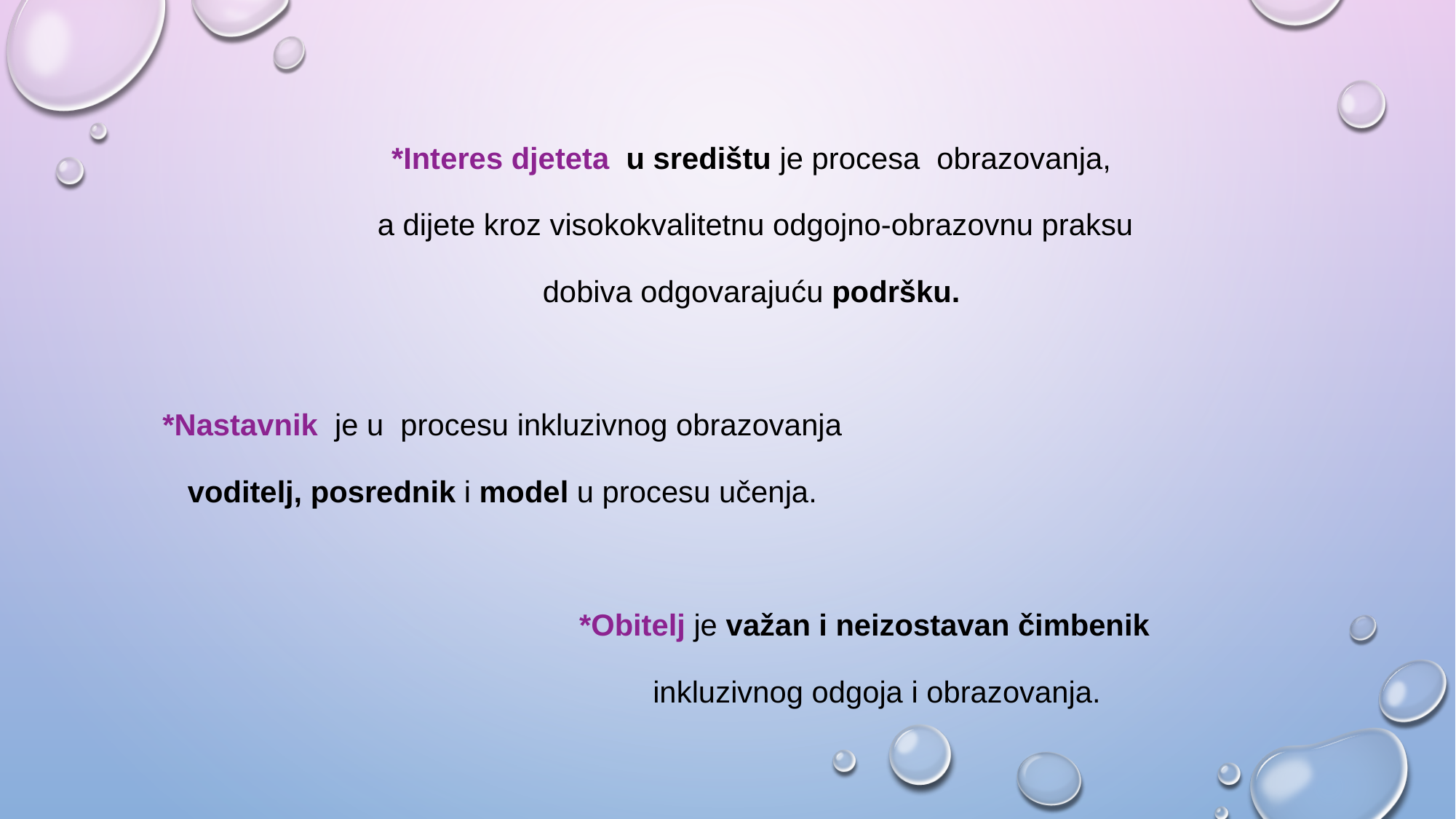

*Interes djeteta  u središtu je procesa  obrazovanja,
          a dijete kroz visokokvalitetnu odgojno-obrazovnu praksu
        dobiva odgovarajuću podršku.

*Nastavnik  je u  procesu inkluzivnog obrazovanja
   voditelj, posrednik i model u procesu učenja.

                                   *Obitelj je važan i neizostavan čimbenik
                                       inkluzivnog odgoja i obrazovanja.